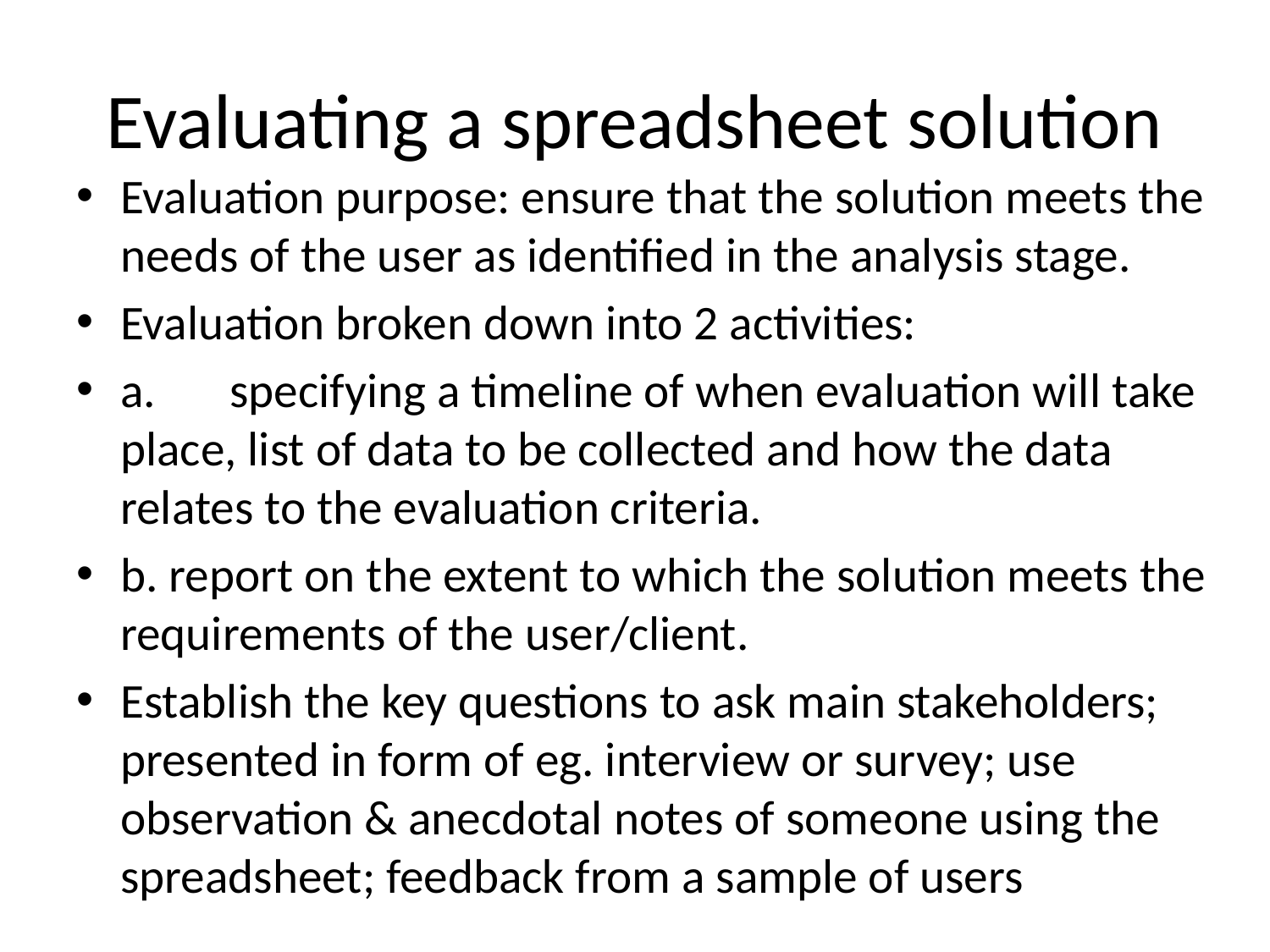

# Evaluating a spreadsheet solution
Evaluation purpose: ensure that the solution meets the needs of the user as identified in the analysis stage.
Evaluation broken down into 2 activities:
a.	specifying a timeline of when evaluation will take place, list of data to be collected and how the data relates to the evaluation criteria.
b. report on the extent to which the solution meets the requirements of the user/client.
Establish the key questions to ask main stakeholders; presented in form of eg. interview or survey; use observation & anecdotal notes of someone using the spreadsheet; feedback from a sample of users